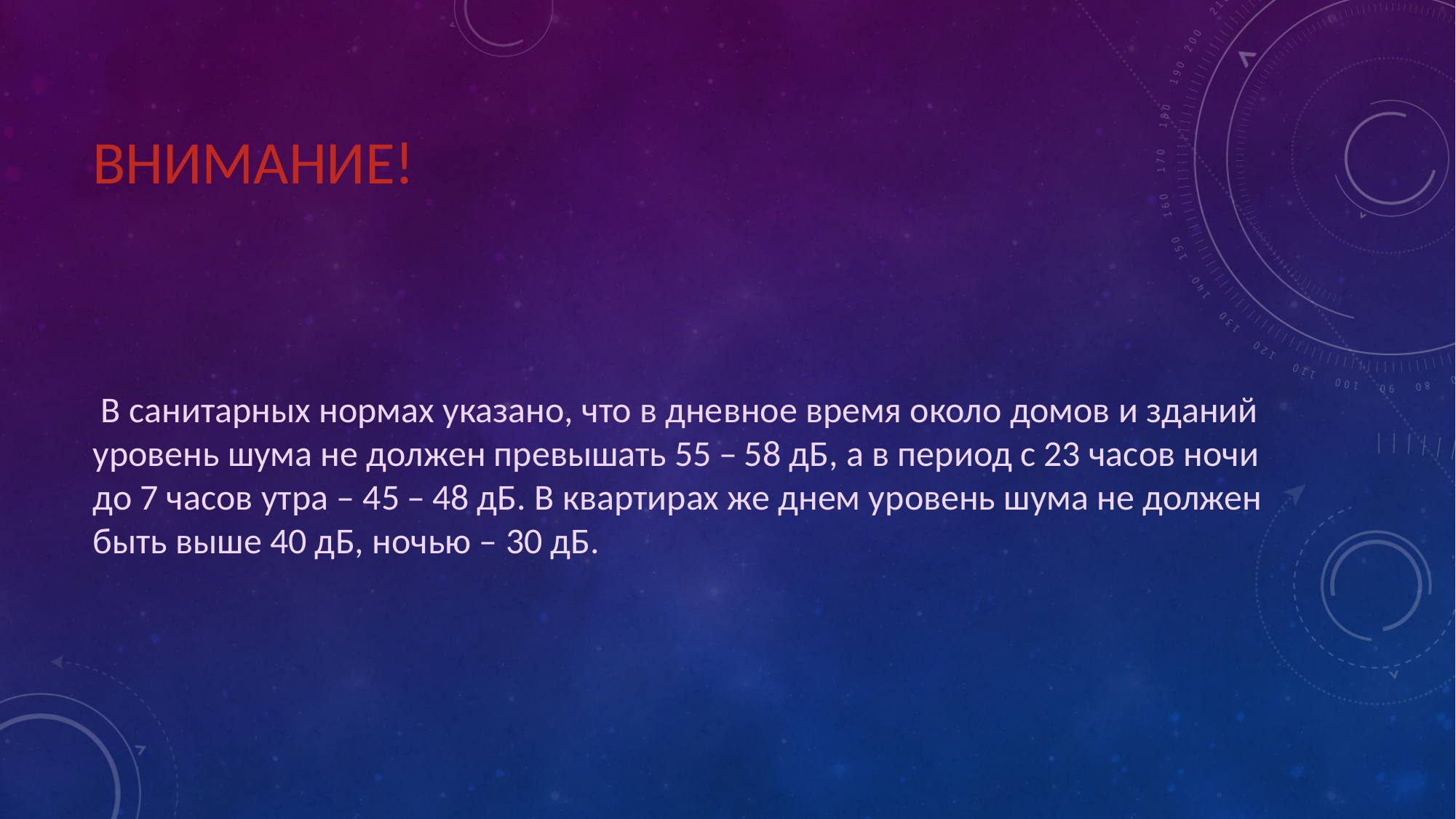

# ВНИМАНИЕ!
 В санитарных нормах указано, что в дневное время около домов и зданий уровень шума не должен превышать 55 – 58 дБ, а в период с 23 часов ночи до 7 часов утра – 45 – 48 дБ. В квартирах же днем уровень шума не должен быть выше 40 дБ, ночью – 30 дБ.